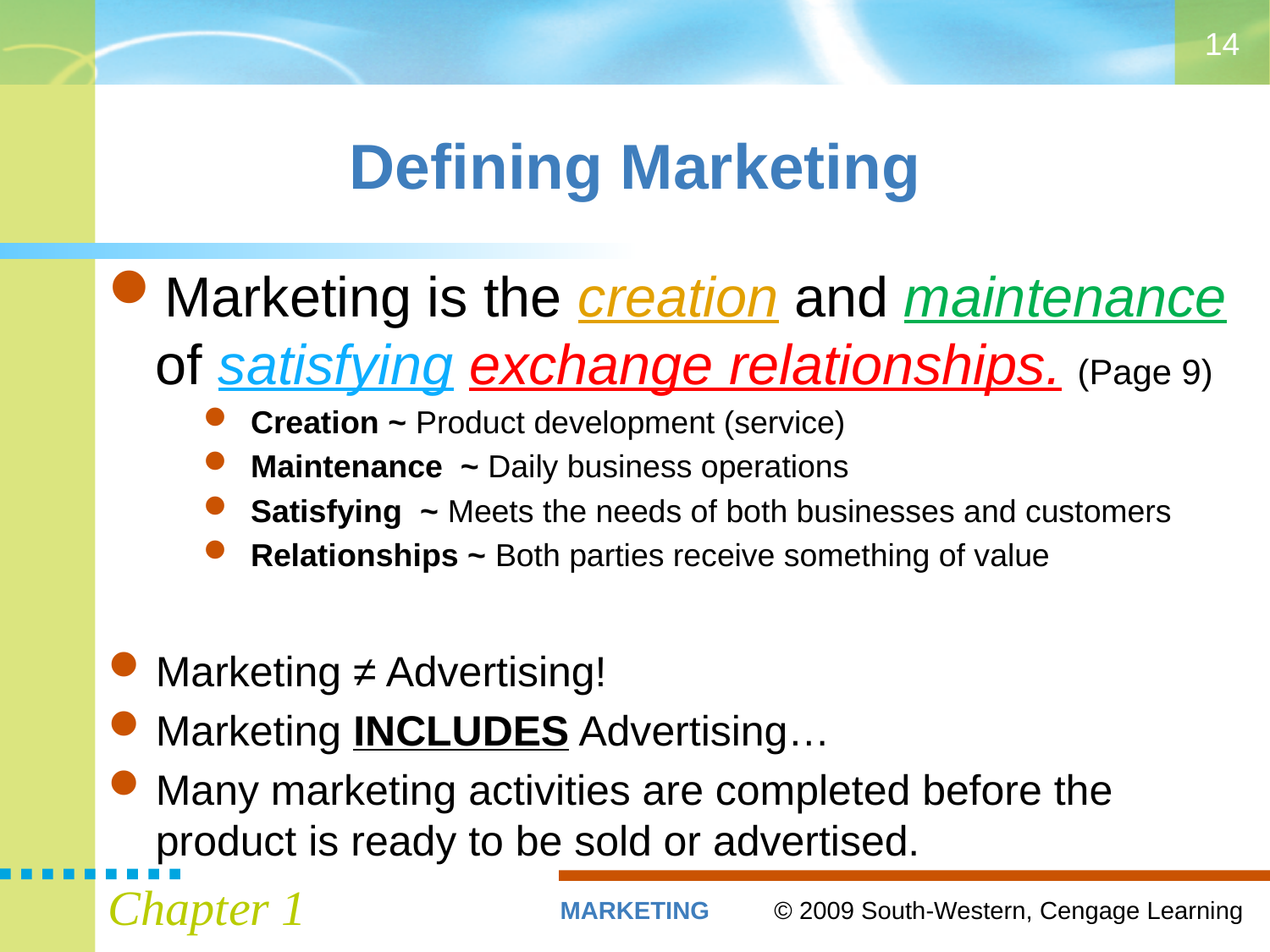

14
# Defining Marketing
Marketing is the creation and maintenance of satisfying exchange relationships. (Page 9)
Creation ~ Product development (service)
Maintenance  ~ Daily business operations
Satisfying  ~ Meets the needs of both businesses and customers
Relationships ~ Both parties receive something of value

Marketing ≠ Advertising!
Marketing INCLUDES Advertising…
Many marketing activities are completed before the product is ready to be sold or advertised.
Chapter 1